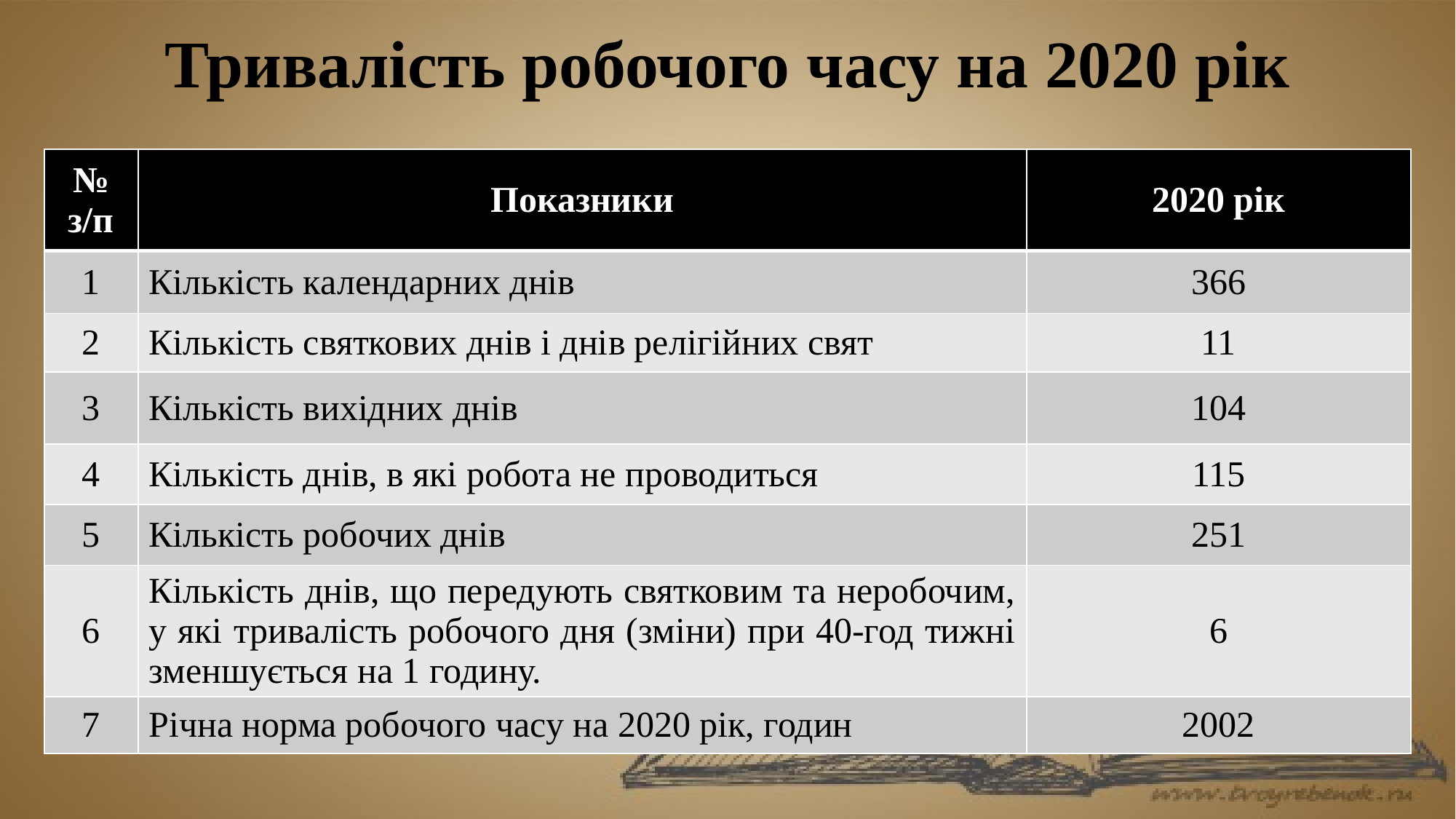

# Тривалість робочого часу на 2020 рік
| № з/п | Показники | 2020 рік |
| --- | --- | --- |
| 1 | Кількість календарних днів | 366 |
| 2 | Кількість святкових днів і днів релігійних свят | 11 |
| 3 | Кількість вихідних днів | 104 |
| 4 | Кількість днів, в які робота не проводиться | 115 |
| 5 | Кількість робочих днів | 251 |
| 6 | Кількість днів, що передують святковим та неробочим, у які тривалість робочого дня (зміни) при 40-год тижні зменшується на 1 годину. | 6 |
| 7 | Річна норма робочого часу на 2020 рік, годин | 2002 |